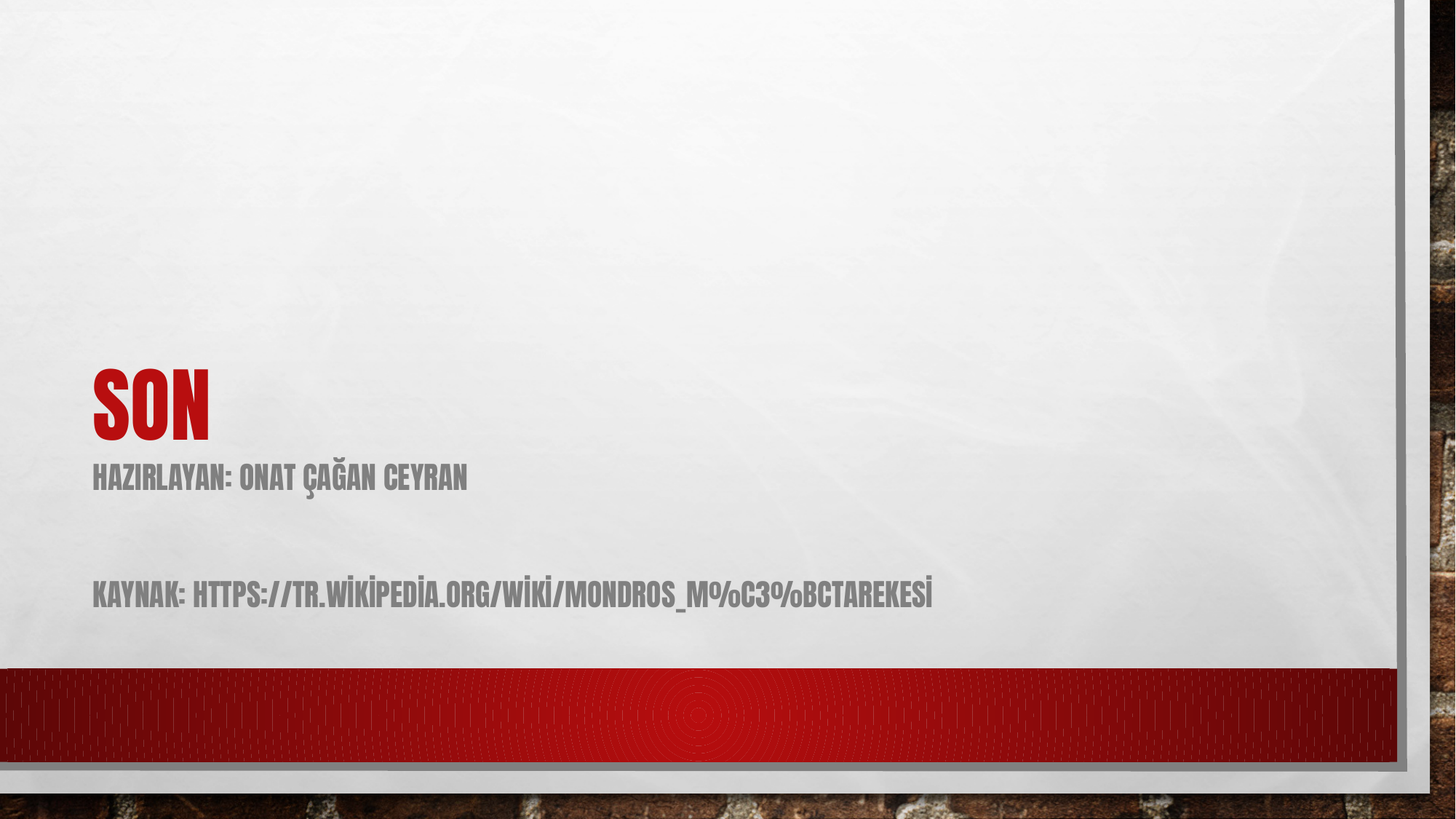

# son
HazırlaYAN: ONAT ÇAĞAN CEYRAN

KAYNAK: https://tr.wikipedia.org/wiki/Mondros_M%C3%BCtarekesi